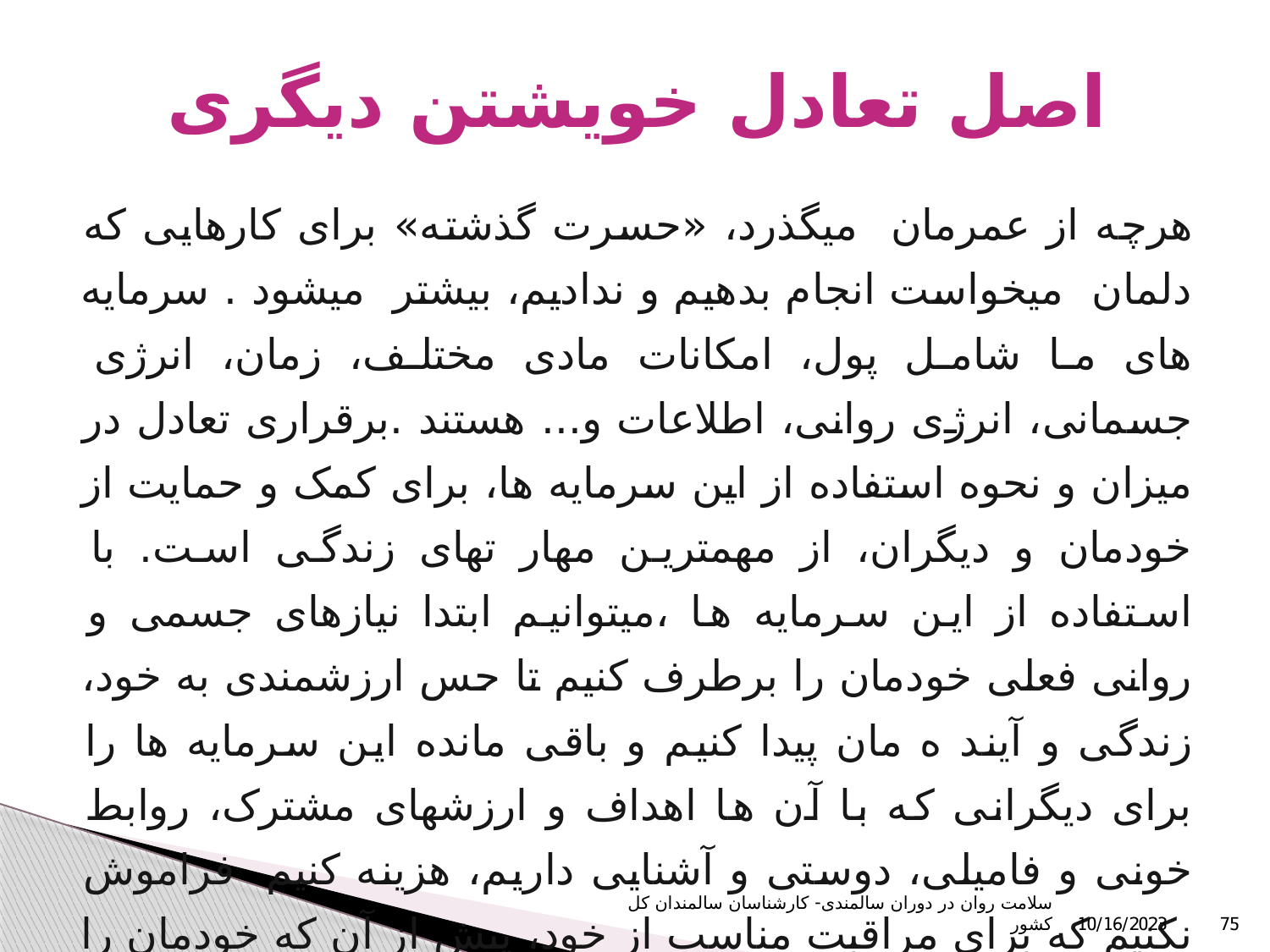

# اصل تعادل خویشتن دیگری
هرچه از عمرمان  میگذرد، «حسرت گذشته» برای کارهایی که دلمان  میخواست انجام بدهیم و ندادیم، بیشتر  میشود . سرمایه های ما شامل پول، امکانات مادی مختلف، زمان، انرژی جسمانی، انرژی روانی، اطلاعات و... هستند .برقراری تعادل در میزان و نحوه استفاده از این سرمایه ها، برای کمک و حمایت از خودمان و دیگران، از مهمترین مهار تهای زندگی است. با استفاده از این سرمایه ها ،میتوانیم ابتدا نیازهای جسمی و روانی فعلی خودمان را برطرف کنیم تا حس ارزشمندی به خود، زندگی و آیند ه مان پیدا کنیم و باقی مانده این سرمایه ها را برای دیگرانی که با آن ها اهداف و ارزشهای مشترک، روابط خونی و فامیلی، دوستی و آشنایی داریم، هزینه کنیم  فراموش نکنیم که برای مراقبت مناسب از خود، پیش از آن که خودمان را وقف خدمت به دیگران کنیم، باید نیازهای اصلی جسمانی و روان شناختی خود را برآورده سازیم.
سلامت روان در دوران سالمندی- کارشناسان سالمندان کل کشور
10/16/2023
75